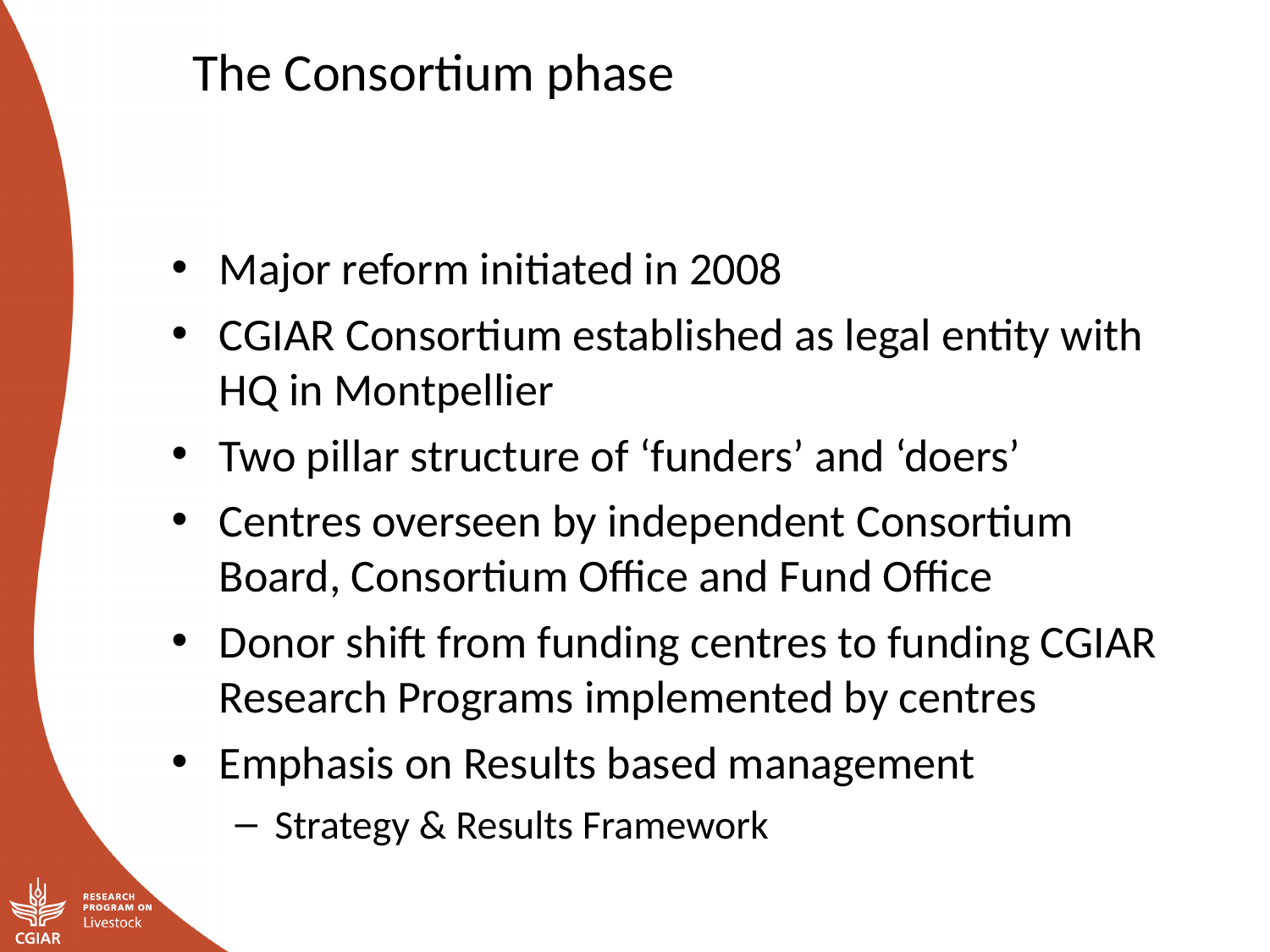

The Consortium phase
Major reform initiated in 2008
CGIAR Consortium established as legal entity with HQ in Montpellier
Two pillar structure of ‘funders’ and ‘doers’
Centres overseen by independent Consortium Board, Consortium Office and Fund Office
Donor shift from funding centres to funding CGIAR Research Programs implemented by centres
Emphasis on Results based management
Strategy & Results Framework